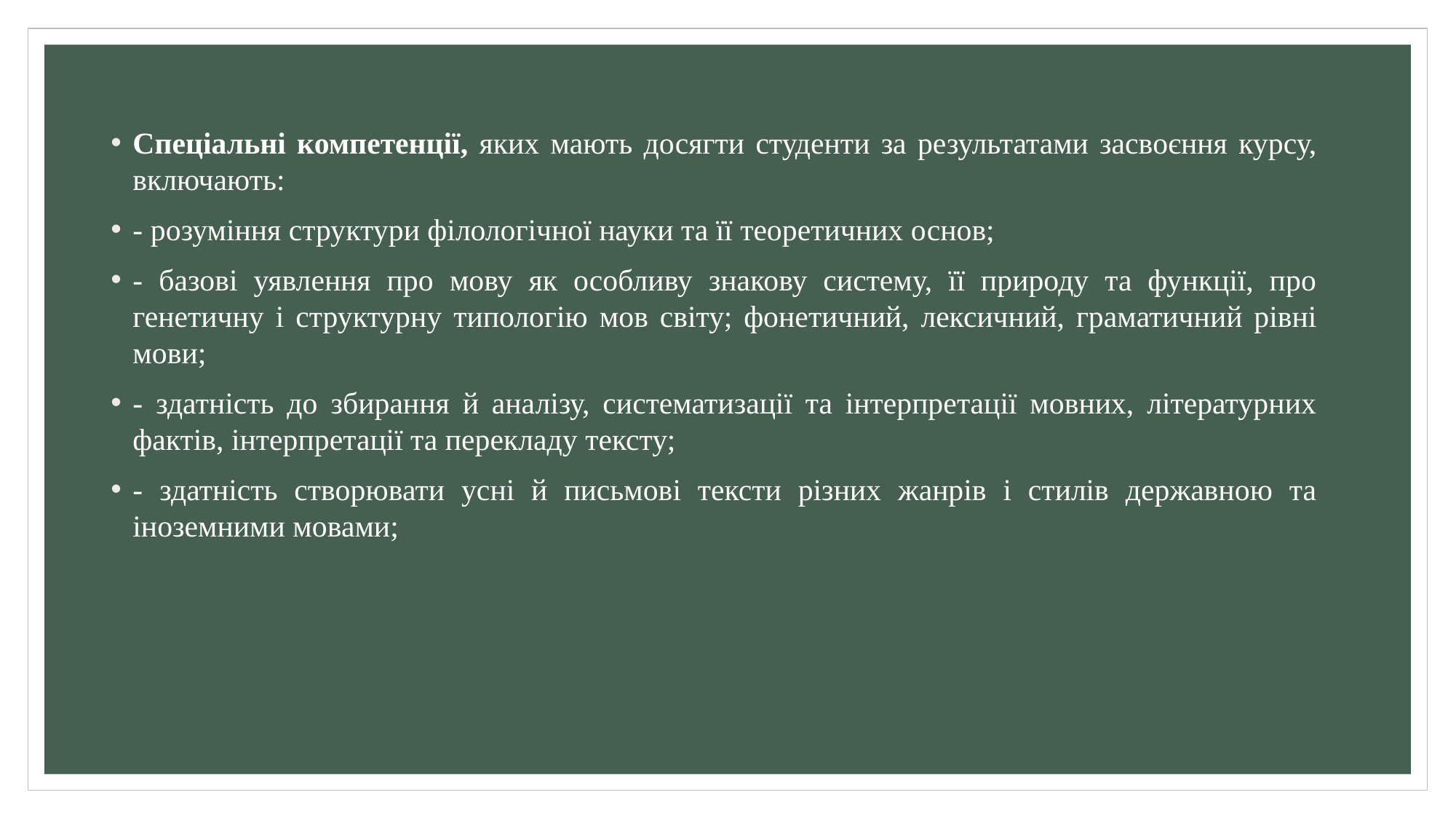

Спеціальні компетенції, яких мають досягти студенти за результатами засвоєння курсу, включають:
- розуміння структури філологічної науки та її теоретичних основ;
- базові уявлення про мову як особливу знакову систему, її природу та функції, про генетичну і структурну типологію мов світу; фонетичний, лексичний, граматичний рівні мови;
- здатність до збирання й аналізу, систематизації та інтерпретації мовних, літературних фактів, інтерпретації та перекладу тексту;
- здатність створювати усні й письмові тексти різних жанрів і стилів державною та іноземними мовами;